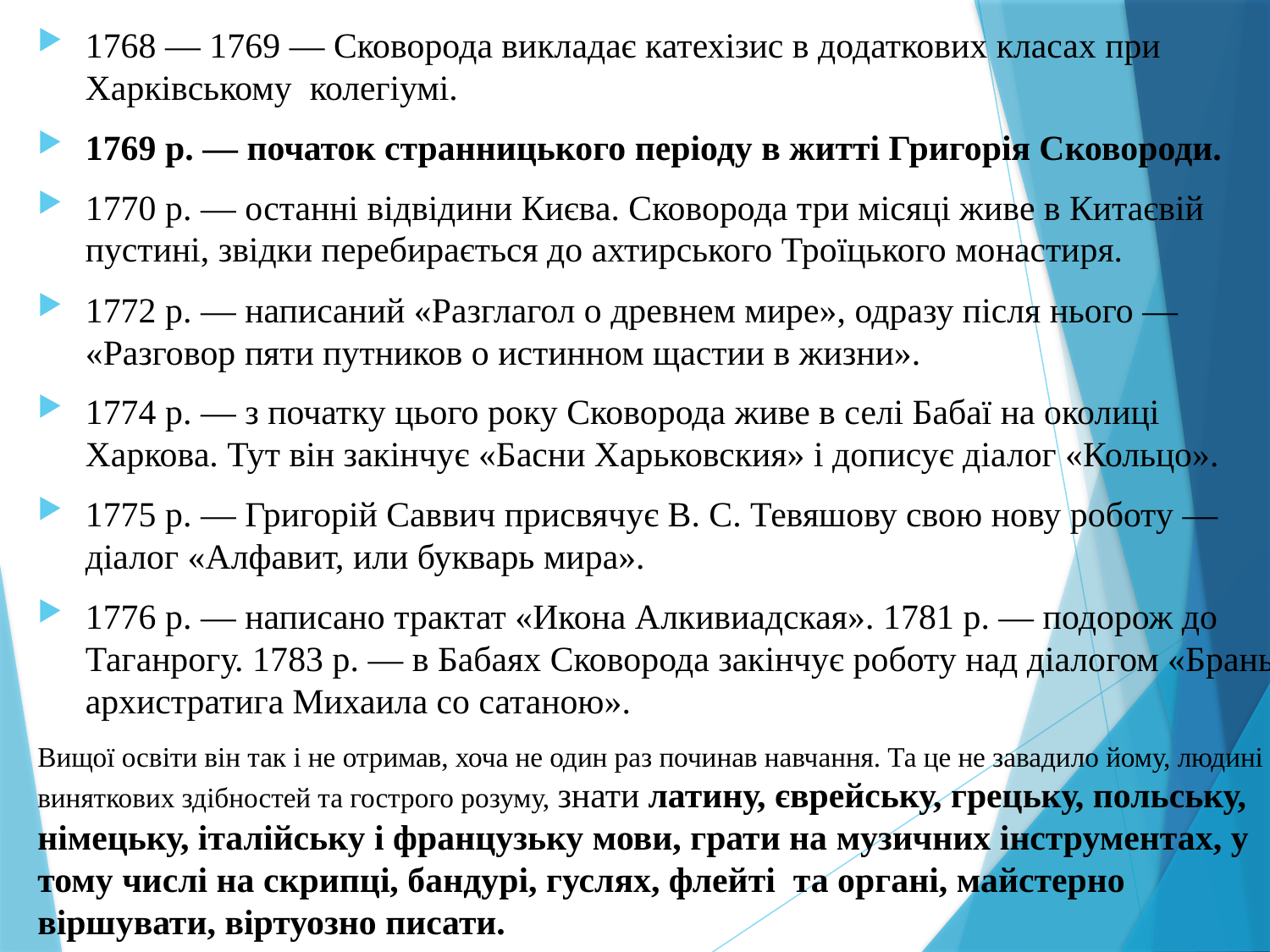

1768 — 1769 — Сковорода викладає катехізис в додаткових класах при Харківському  колегіумі.
1769 р. — початок странницького періоду в житті Григорія Сковороди.
1770 р. — останні відвідини Києва. Сковорода три місяці живе в Китаєвій пустині, звідки перебирається до ахтирського Троїцького монастиря.
1772 р. — написаний «Разглагол о древнем мире», одразу після нього — «Разговор пяти путников о истинном щастии в жизни».
1774 р. — з початку цього року Сковорода живе в селі Бабаї на околиці Харкова. Тут він закінчує «Басни Харьковския» і дописує діалог «Кольцо».
1775 р. — Григорій Саввич присвячує В. С. Тевяшову свою нову роботу — діалог «Алфавит, или букварь мира».
1776 р. — написано трактат «Икона Алкивиадская». 1781 р. — подорож до Таганрогу. 1783 р. — в Бабаях Сковорода закінчує роботу над діалогом «Брань архистратига Михаила со сатаною».
Вищої освіти він так і не отримав, хоча не один раз починав навчання. Та це не завадило йому, людині виняткових здібностей та гострого розуму, знати латину, єврейську, грецьку, польську, німецьку, італійську і французьку мови, грати на музичних інструментах, у тому числі на скрипці, бандурі, гуслях, флейті  та органі, майстерно віршувати, віртуозно писати.